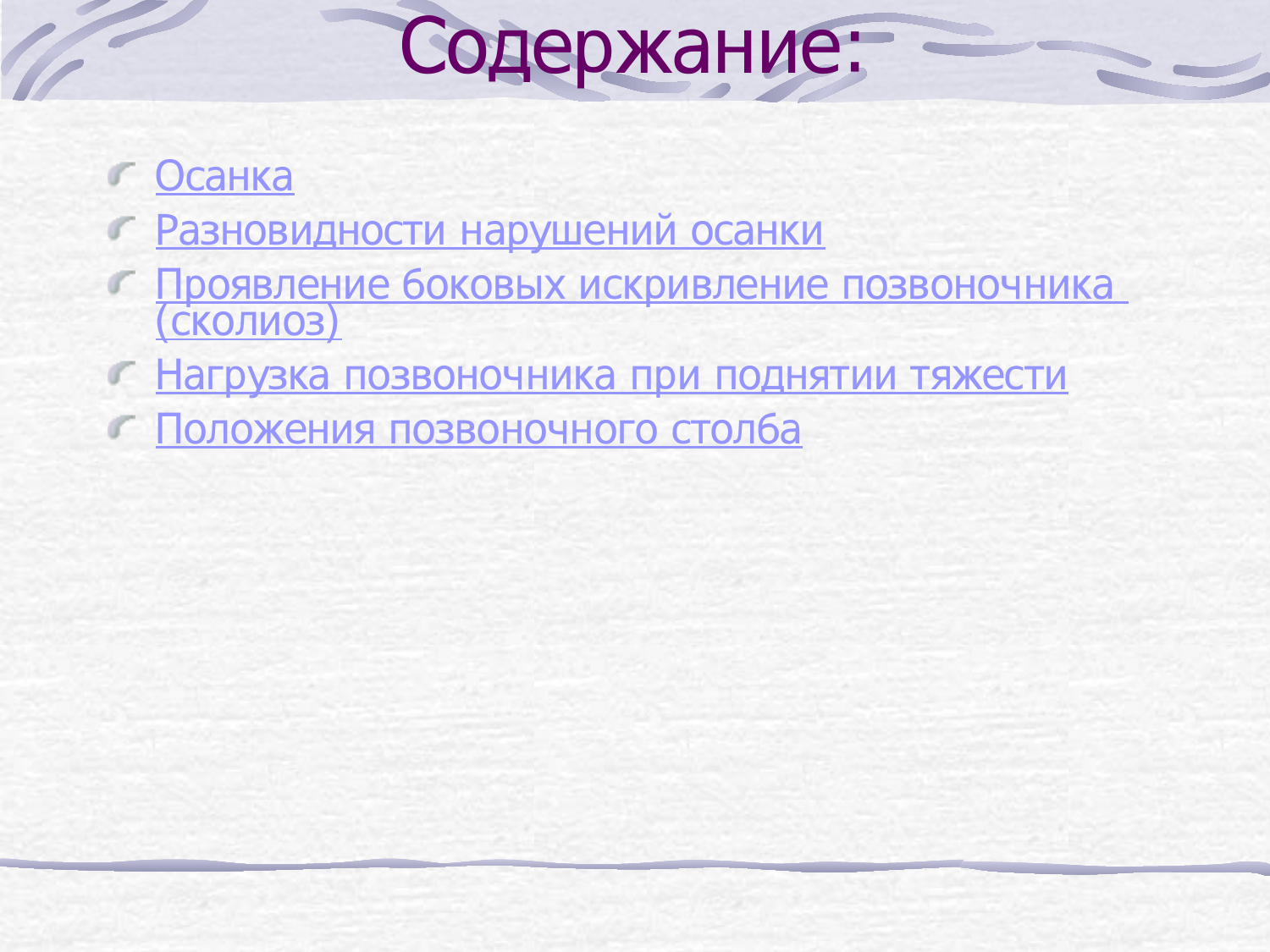

# Содержание:
Осанка
Разновидности нарушений осанки
Проявление боковых искривление позвоночника (сколиоз)
Нагрузка позвоночника при поднятии тяжести
Положения позвоночного столба